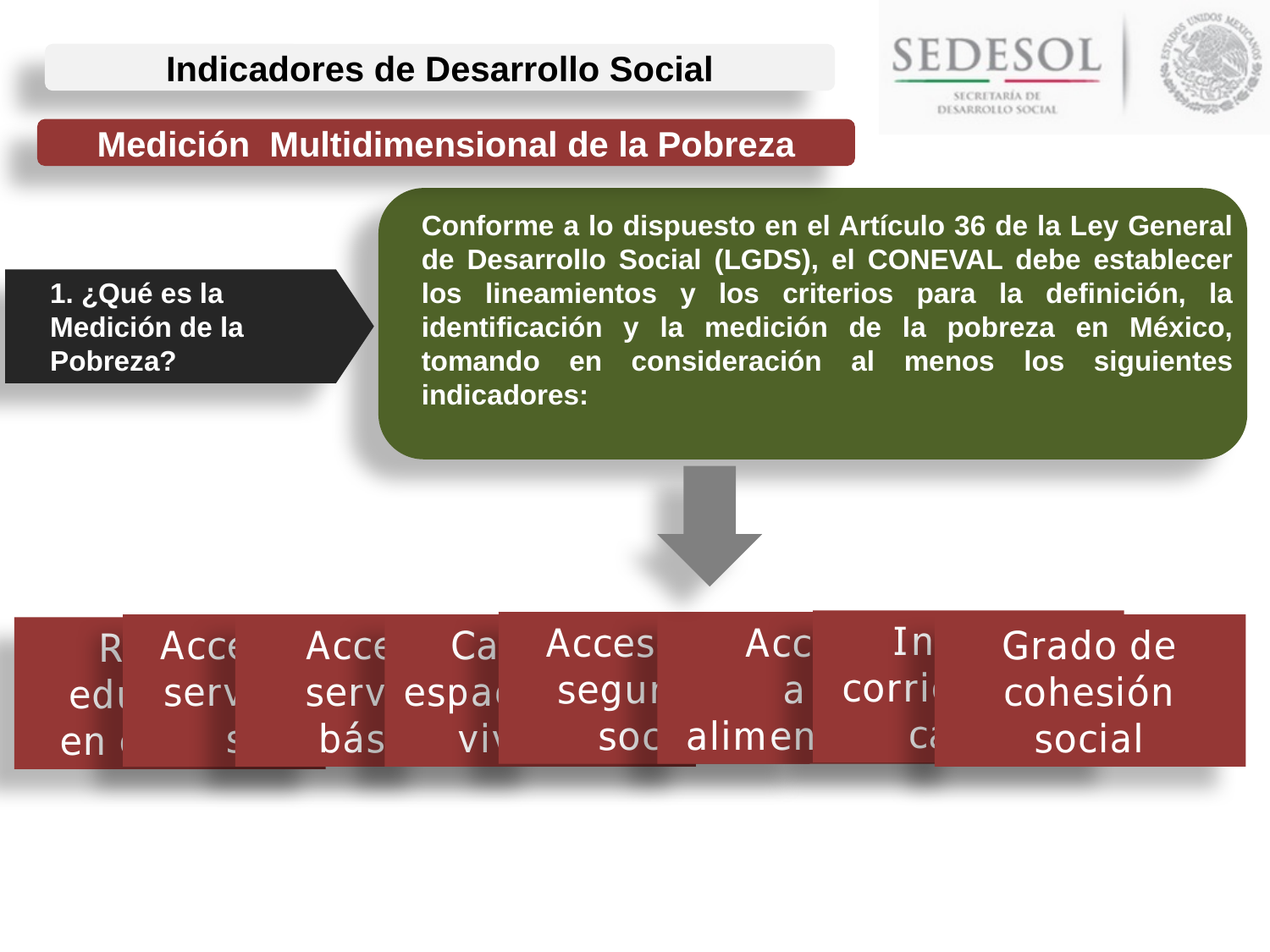

Medición  Multidimensional de la Pobreza
Conforme a lo dispuesto en el Artículo 36 de la Ley General de Desarrollo Social (LGDS), el CONEVAL debe establecer los lineamientos y los criterios para la definición, la identificación y la medición de la pobreza en México, tomando en consideración al menos los siguientes indicadores:

1. ¿Qué es la Medición de la Pobreza?

Ingreso corriente per cápita
Acceso a la seguridad social
Acceso
 a la alimentación
Acceso a los servicios de salud
Acceso a servicios básicos
Calidad y espacios de la vivienda
Grado de cohesión social
Rezago educativo
en el hogar